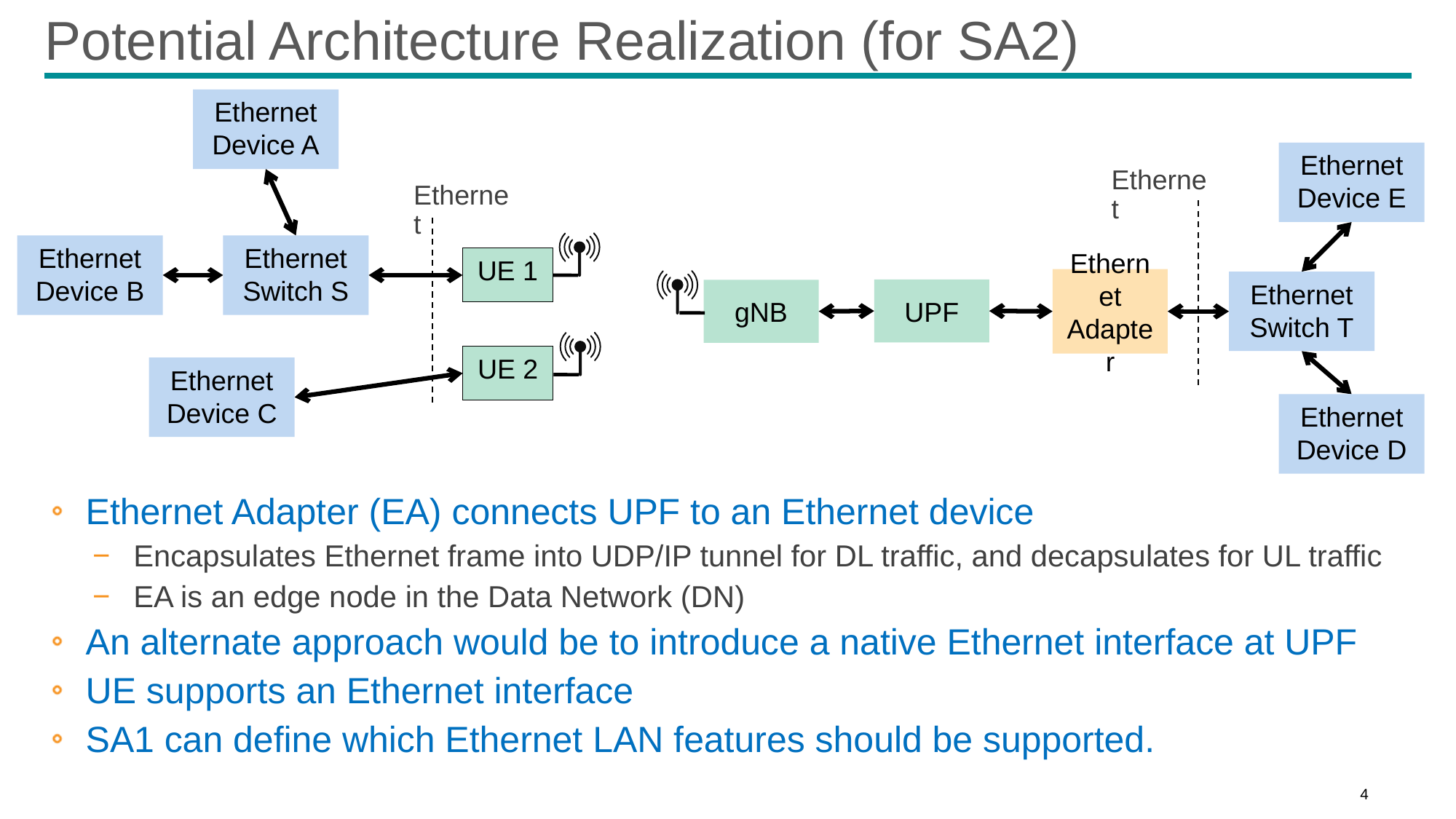

# Potential Architecture Realization (for SA2)
Ethernet Device A
Ethernet Device E
Ethernet
Ethernet

UE 1
Ethernet Device B
Ethernet Switch S
Ethernet Adapter

Ethernet Switch T
UPF
gNB

UE 2
Ethernet Device C
Ethernet Device D
Ethernet Adapter (EA) connects UPF to an Ethernet device
Encapsulates Ethernet frame into UDP/IP tunnel for DL traffic, and decapsulates for UL traffic
EA is an edge node in the Data Network (DN)
An alternate approach would be to introduce a native Ethernet interface at UPF
UE supports an Ethernet interface
SA1 can define which Ethernet LAN features should be supported.